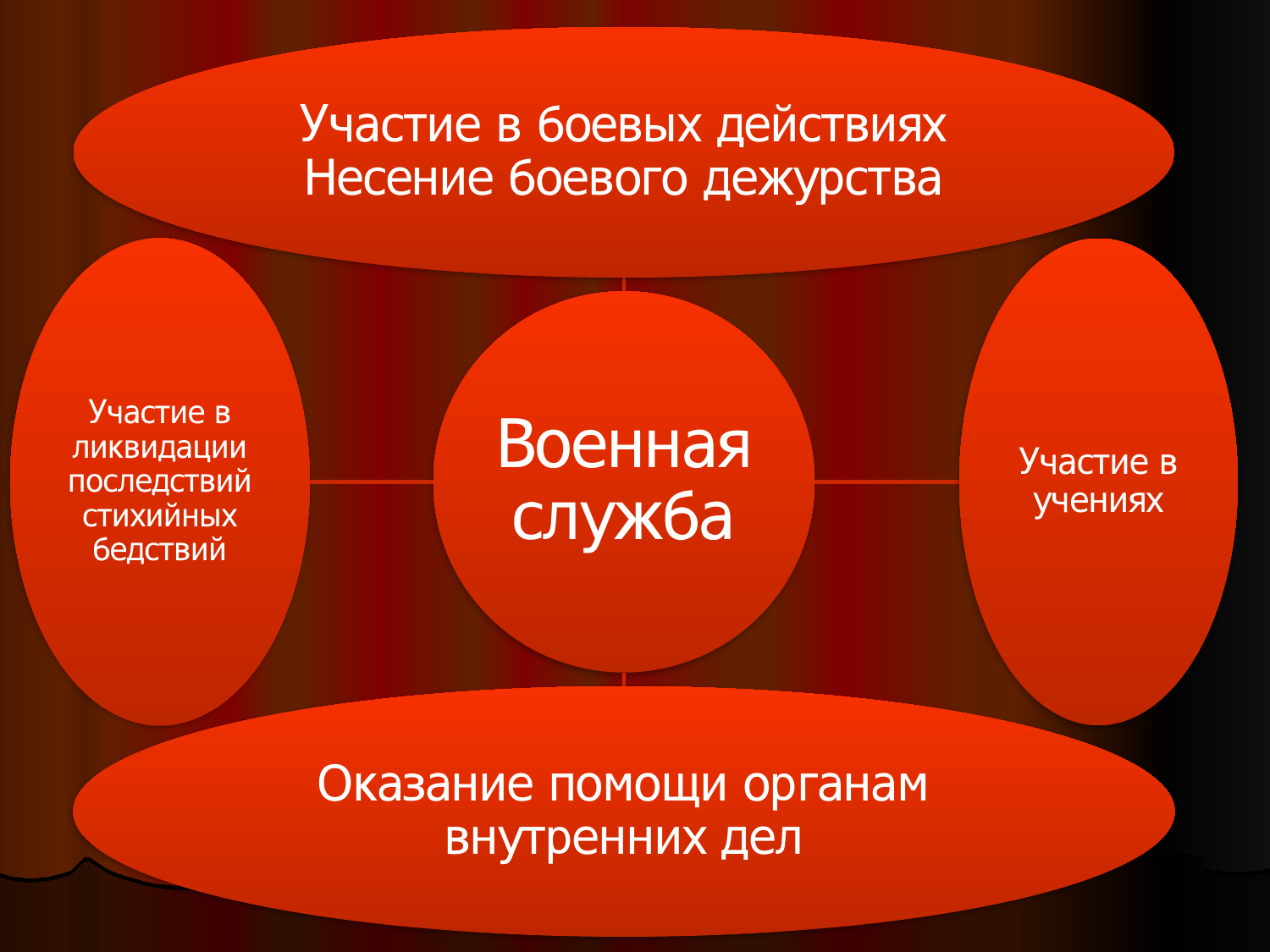

Военная служба

Участие в боевых действиях Несение боевого дежурства

Участие в учениях

Оказание помощи органам внутренних дел

Участие в ликвидации последствий стихийных бедствий